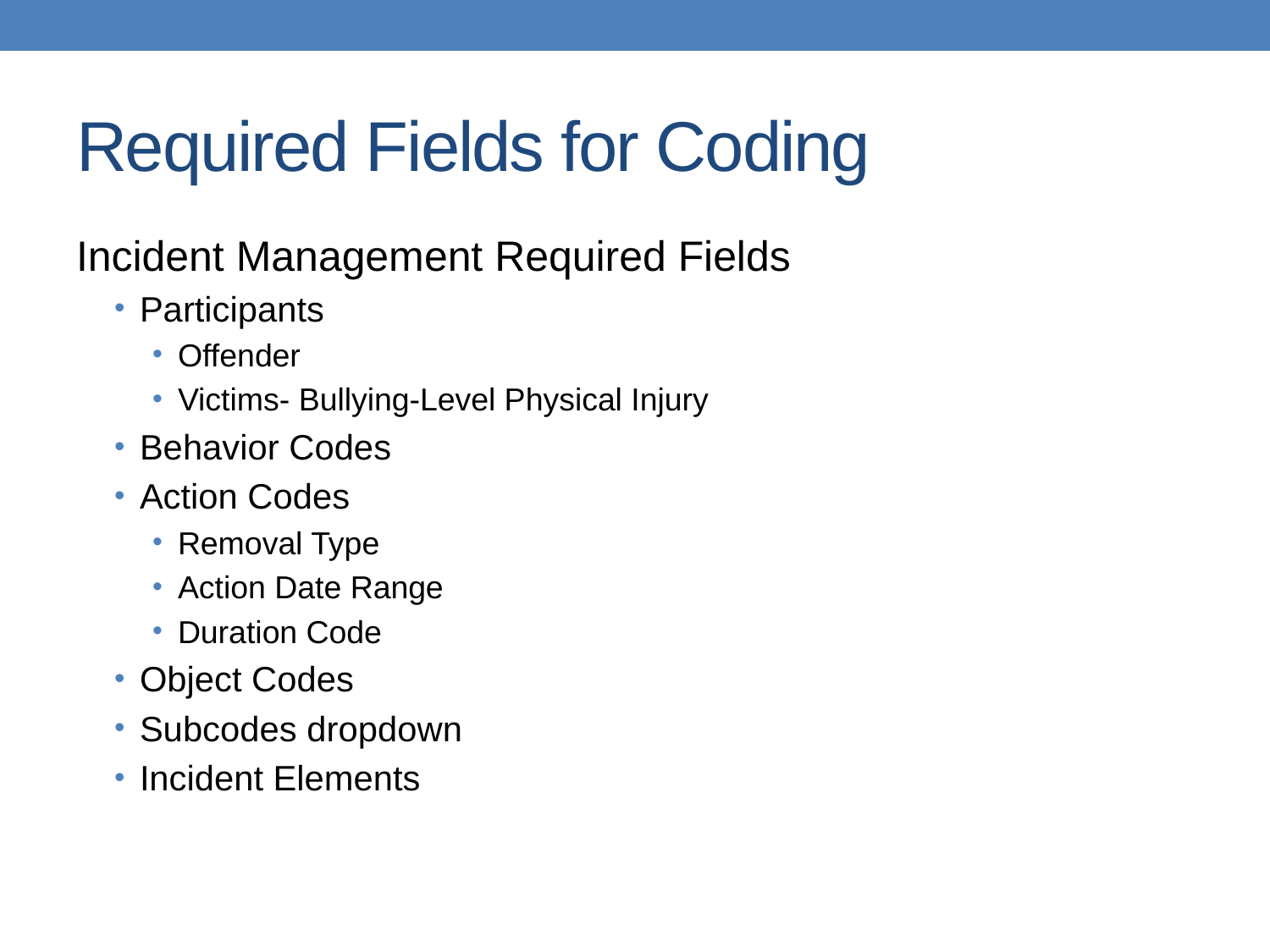

# Required Fields for Coding
Incident Management Required Fields
Participants
Offender
Victims- Bullying-Level Physical Injury
Behavior Codes
Action Codes
Removal Type
Action Date Range
Duration Code
Object Codes
Subcodes dropdown
Incident Elements